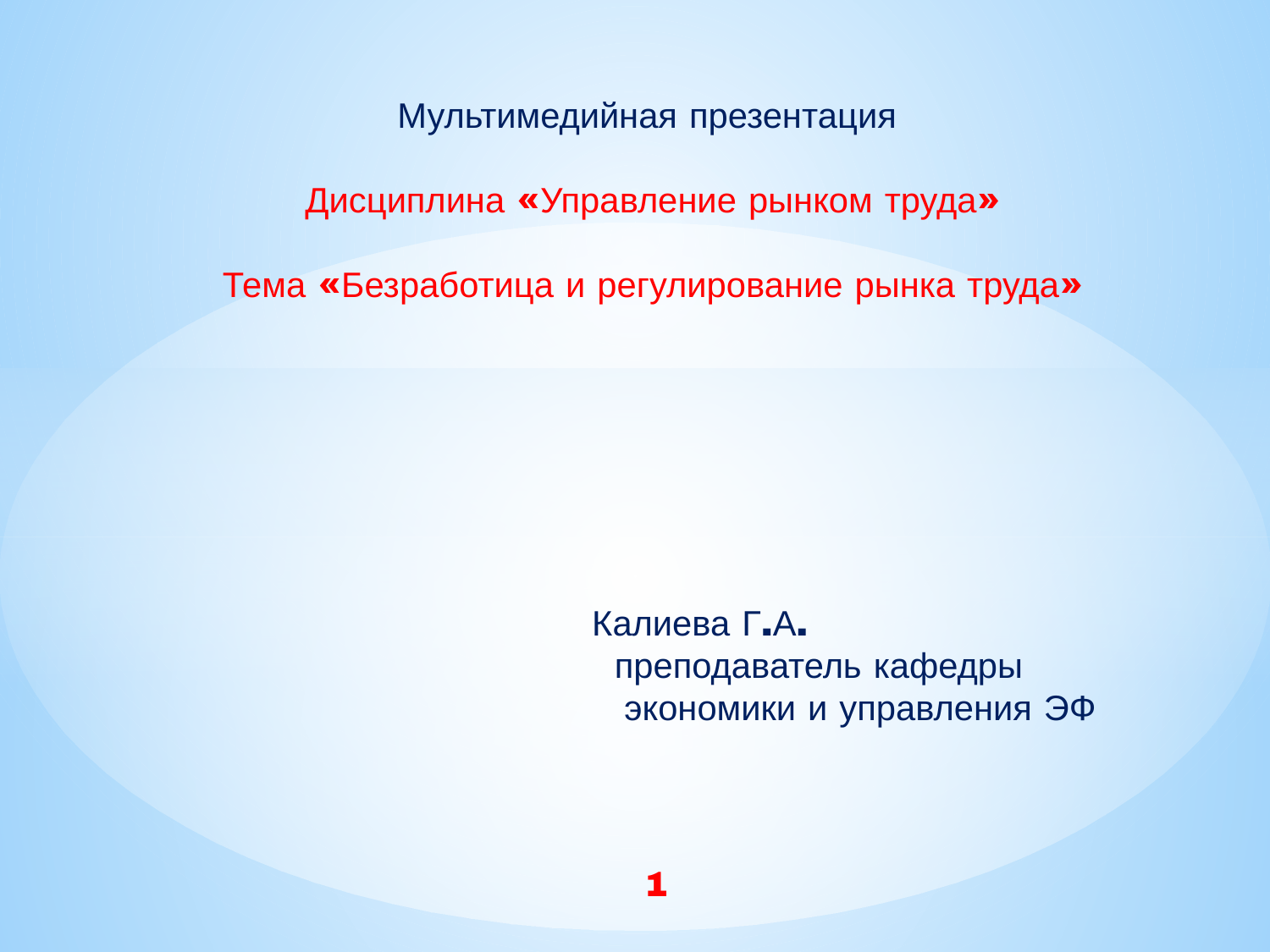

# Мультимедийная презентация Дисциплина «Управление рынком труда» Тема «Безработица и регулирование рынка труда» Калиева Г.А. преподаватель кафедры экономики и управления ЭФ

1